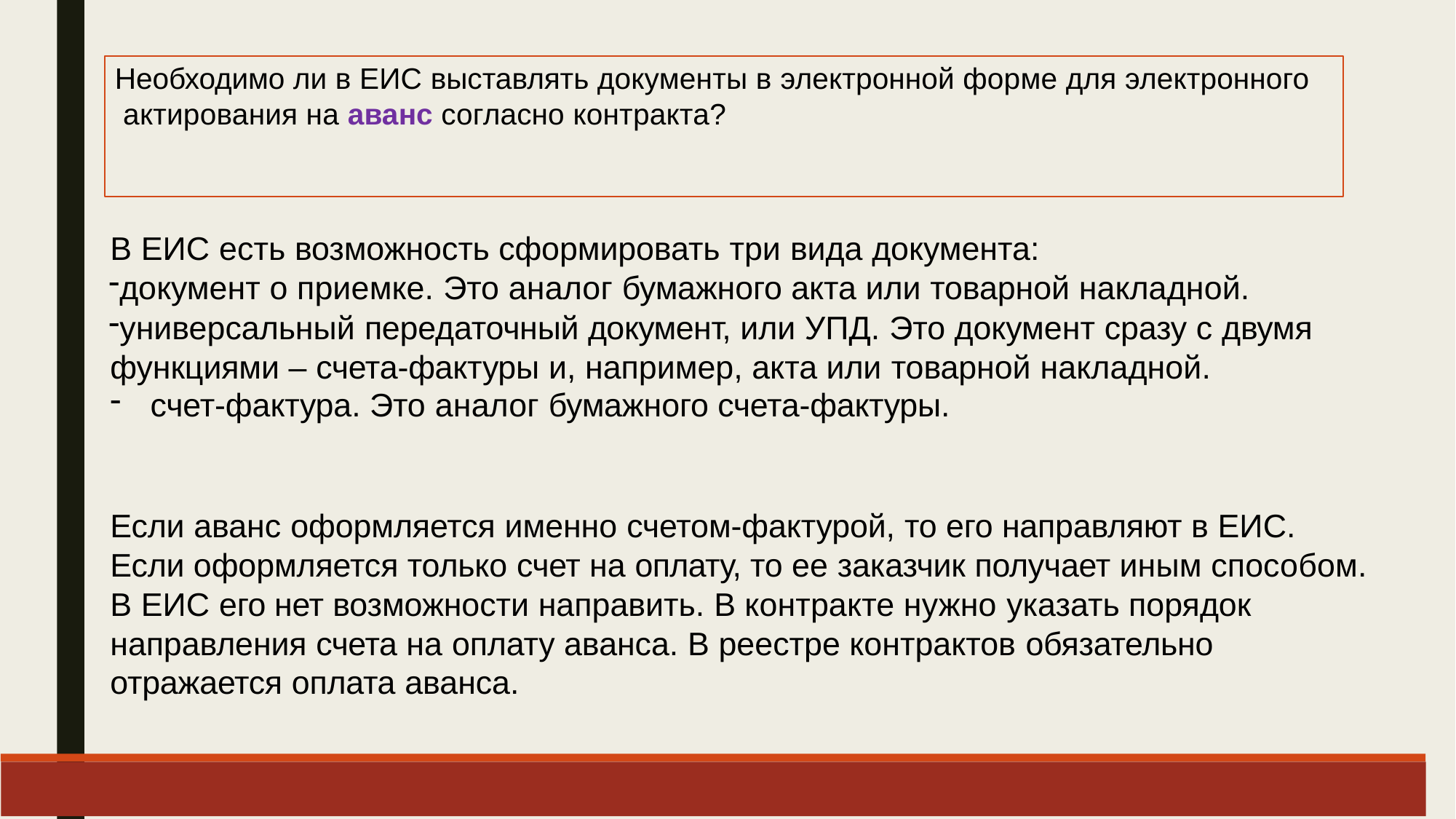

# Необходимо ли в ЕИС выставлять документы в электронной форме для электронного  актирования на аванс согласно контракта?
В ЕИС есть возможность сформировать три вида документа:
документ о приемке. Это аналог бумажного акта или товарной накладной.
универсальный передаточный документ, или УПД. Это документ сразу с двумя  функциями – счета-фактуры и, например, акта или товарной накладной.
счет-фактура. Это аналог бумажного счета-фактуры.

Если аванс оформляется именно счетом-фактурой, то его направляют в ЕИС.  Если оформляется только счет на оплату, то ее заказчик получает иным способом.  В ЕИС его нет возможности направить. В контракте нужно указать порядок  направления счета на оплату аванса. В реестре контрактов обязательно  отражается оплата аванса.